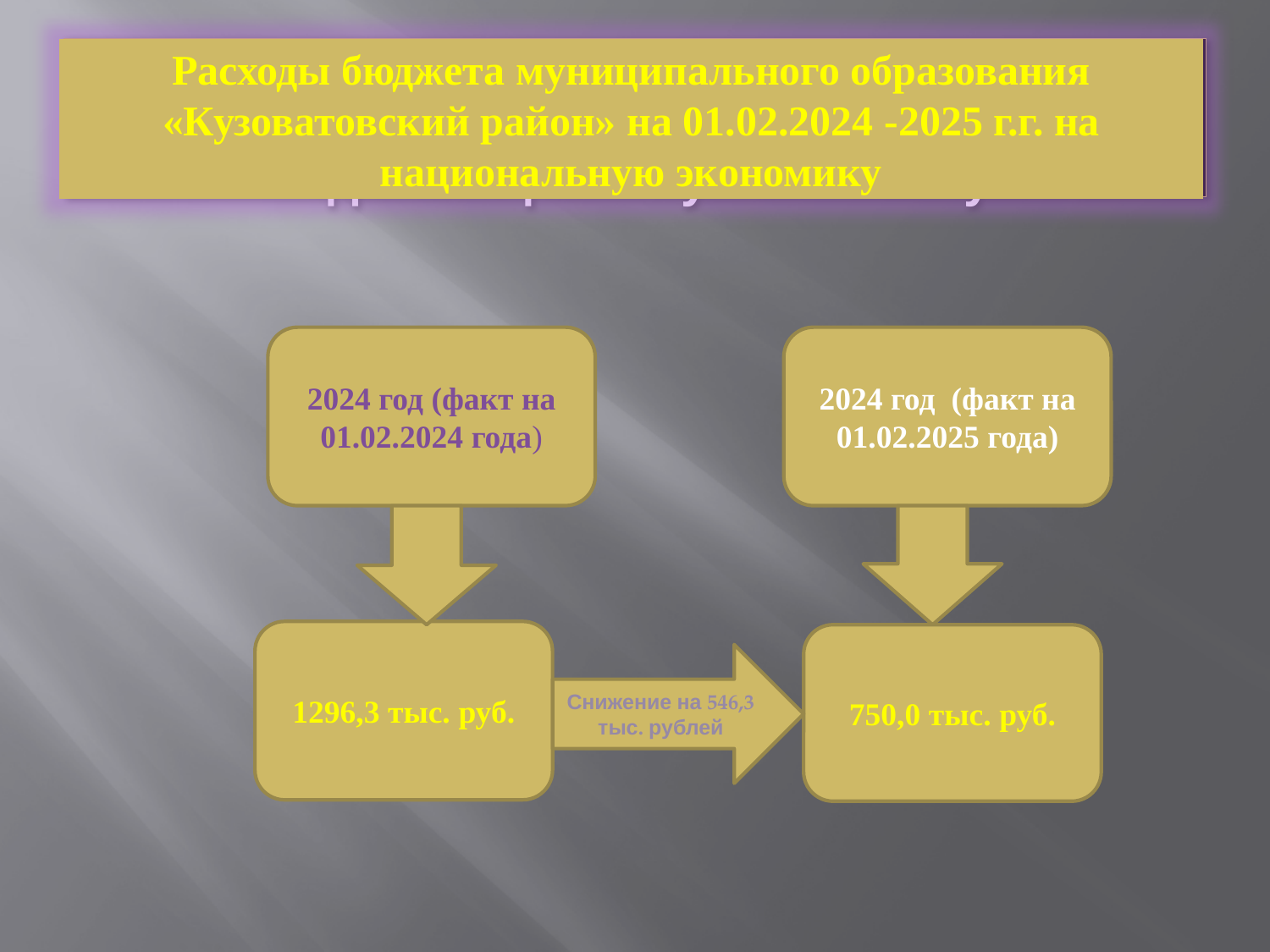

# Расходы бюджета муниципального образования «Кузоватовский район» на 2014 год на социальную политику
Расходы бюджета муниципального образования «Кузоватовский район» на 01.02.2024 -2025 г.г. на национальную экономику
2024 год (факт на 01.02.2024 года)
2024 год  (факт на 01.02.2025 года)

1296,3 тыс. руб.
750,0 тыс. руб.
Снижение на 546,3 тыс. рублей